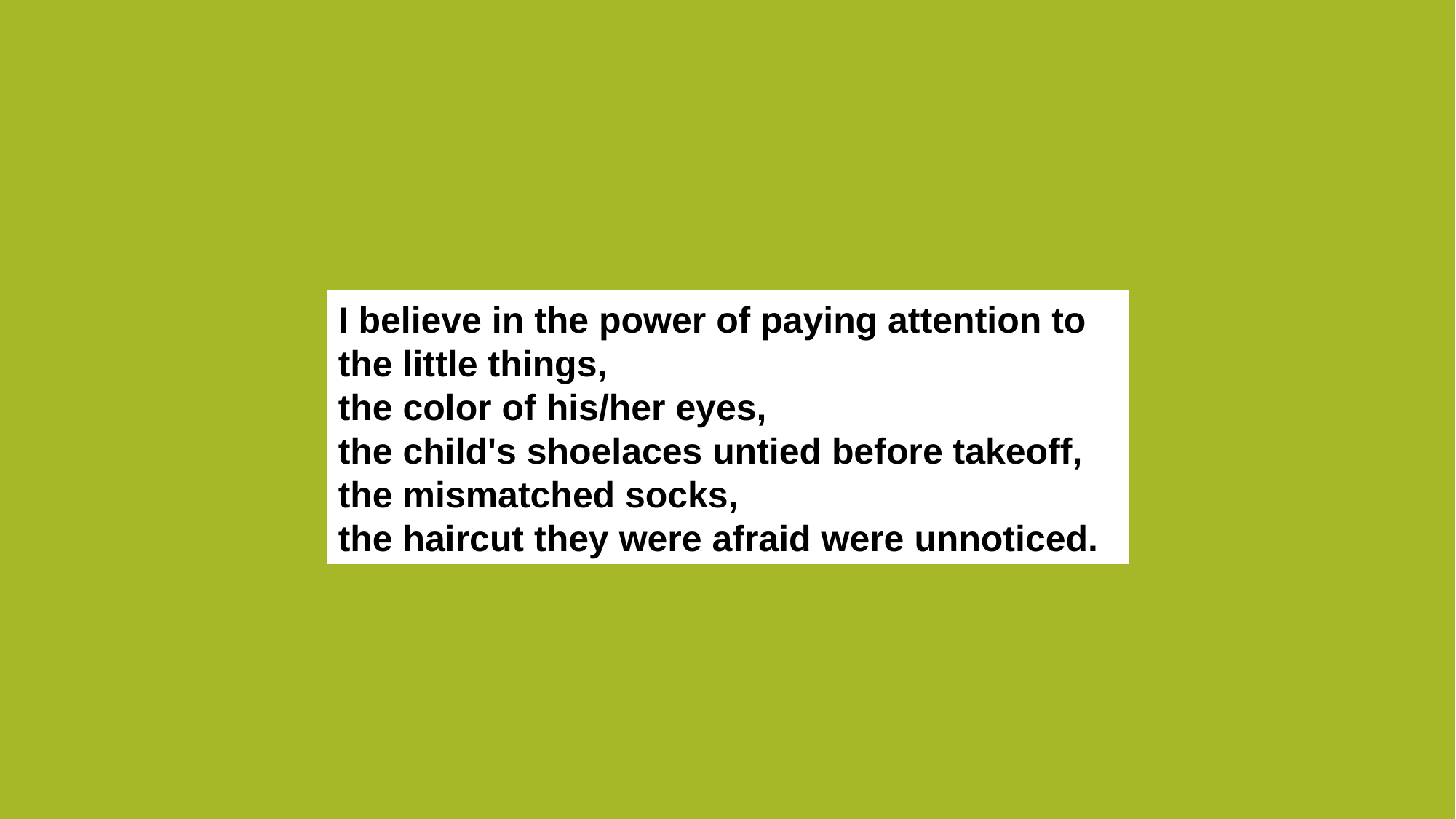

#
I believe in the power of paying attention to the little things,
the color of his/her eyes,
the child's shoelaces untied before takeoff,
the mismatched socks,
the haircut they were afraid were unnoticed.